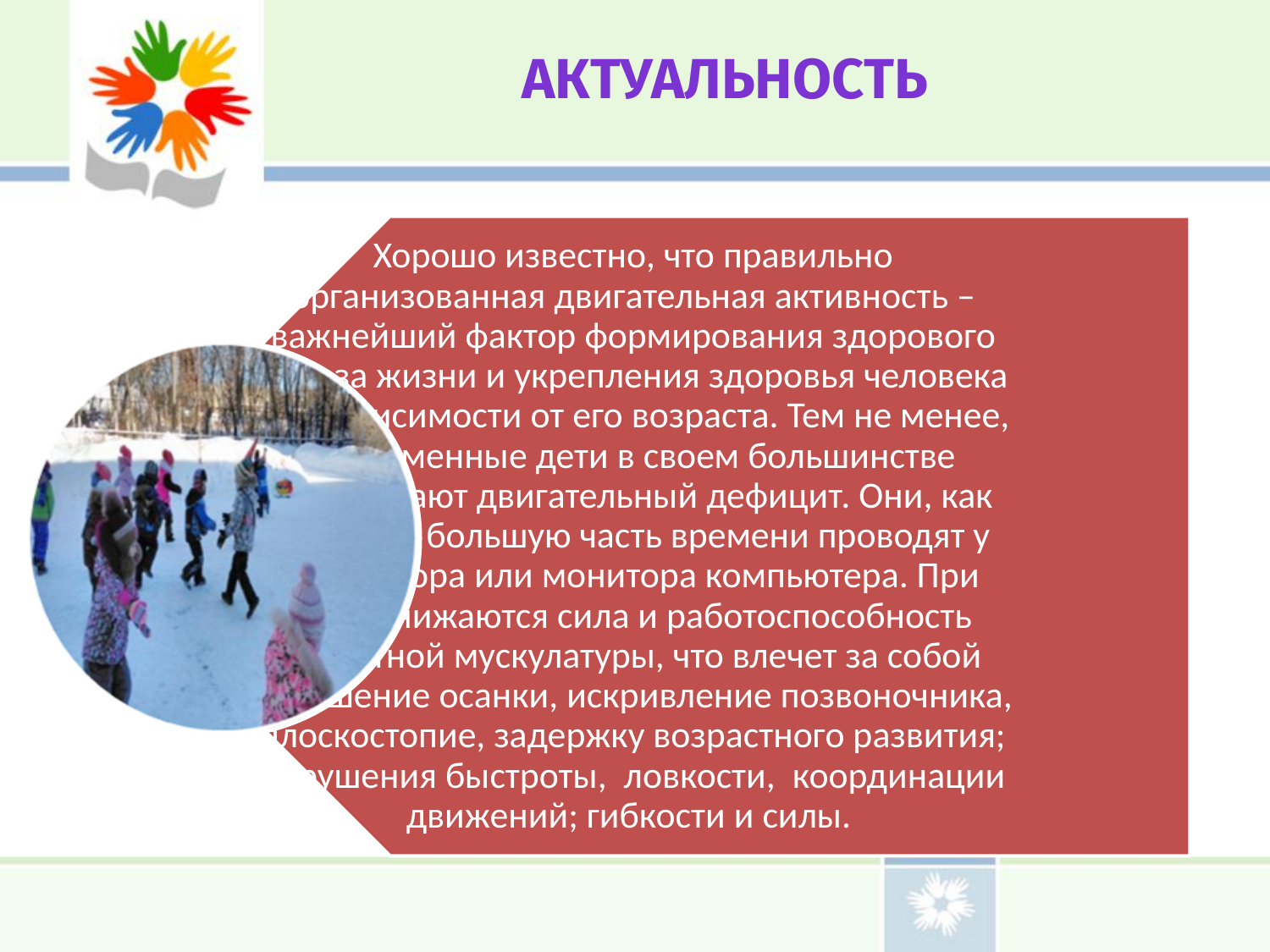

Актуальность
Хорошо известно, что правильно организованная двигательная активность – важнейший фактор формирования здорового образа жизни и укрепления здоровья человека вне зависимости от его возраста. Тем не менее, современные дети в своем большинстве испытывают двигательный дефицит. Они, как правило, большую часть времени проводят у телевизора или монитора компьютера. При этом снижаются сила и работоспособность скелетной мускулатуры, что влечет за собой нарушение осанки, искривление позвоночника, плоскостопие, задержку возрастного развития; нарушения быстроты,  ловкости,  координации движений; гибкости и силы.